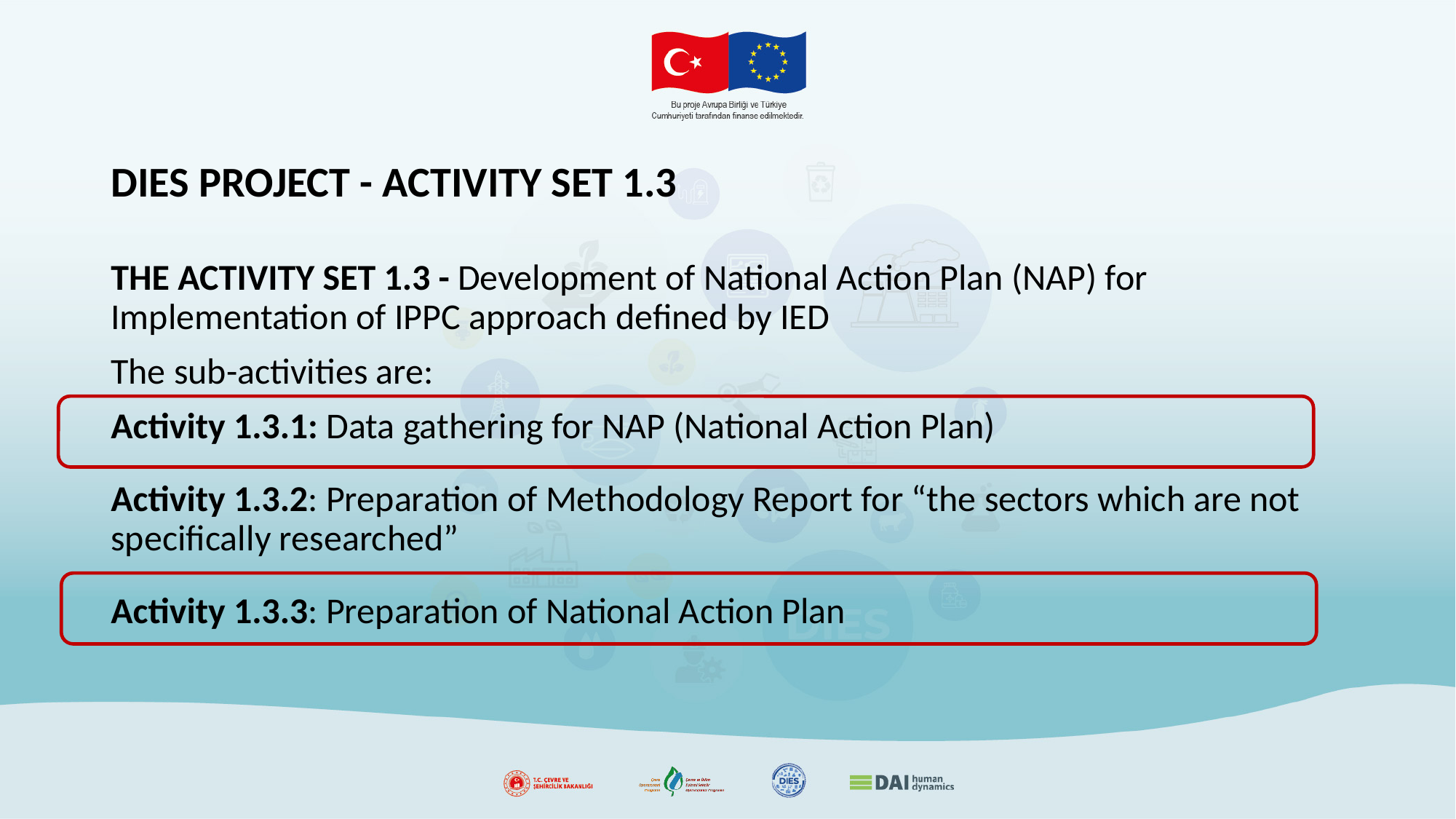

# DIES PROJECT - ACTIVITY SET 1.3
THE ACTIVITY SET 1.3 - Development of National Action Plan (NAP) for Implementation of IPPC approach defined by IED
The sub-activities are:
Activity 1.3.1: Data gathering for NAP (National Action Plan)
Activity 1.3.2: Preparation of Methodology Report for “the sectors which are not specifically researched”
Activity 1.3.3: Preparation of National Action Plan